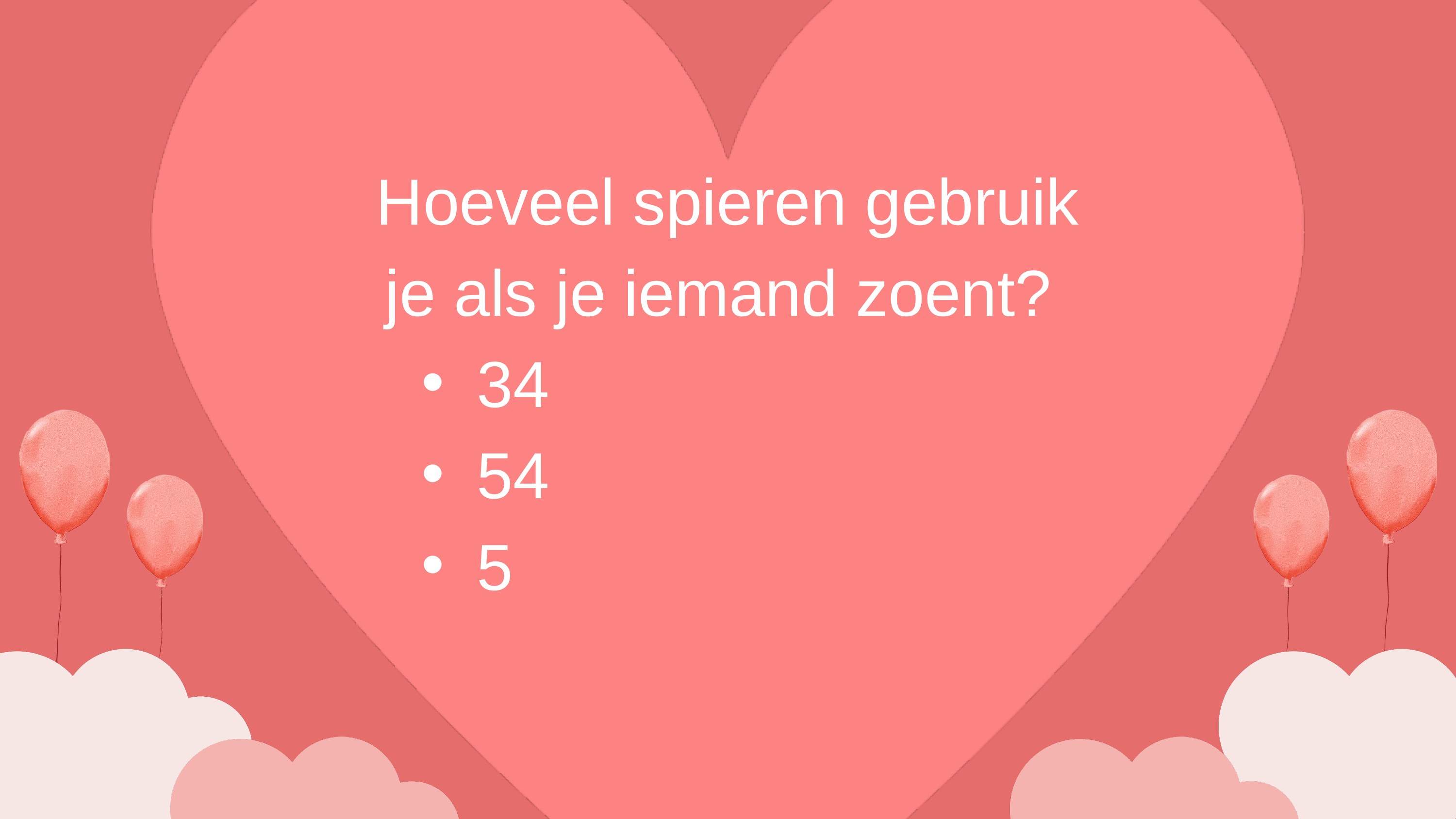

Hoeveel spieren gebruik je als je iemand zoent?
34
54
5